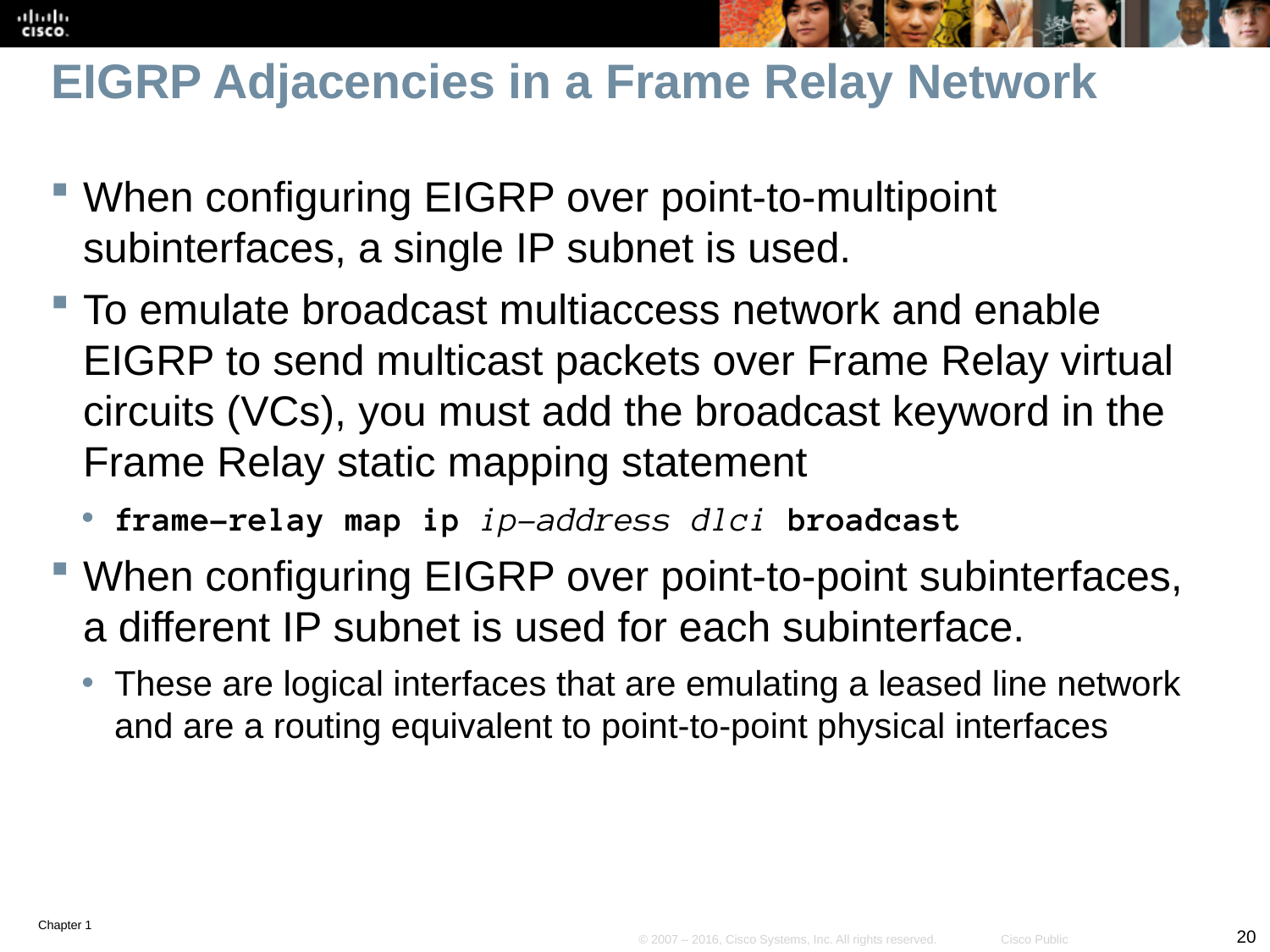

# EIGRP Adjacencies in a Frame Relay Network
When configuring EIGRP over point-to-multipoint subinterfaces, a single IP subnet is used.
To emulate broadcast multiaccess network and enable EIGRP to send multicast packets over Frame Relay virtual circuits (VCs), you must add the broadcast keyword in the Frame Relay static mapping statement
frame-relay map ip ip-address dlci broadcast
When configuring EIGRP over point-to-point subinterfaces, a different IP subnet is used for each subinterface.
These are logical interfaces that are emulating a leased line network and are a routing equivalent to point-to-point physical interfaces